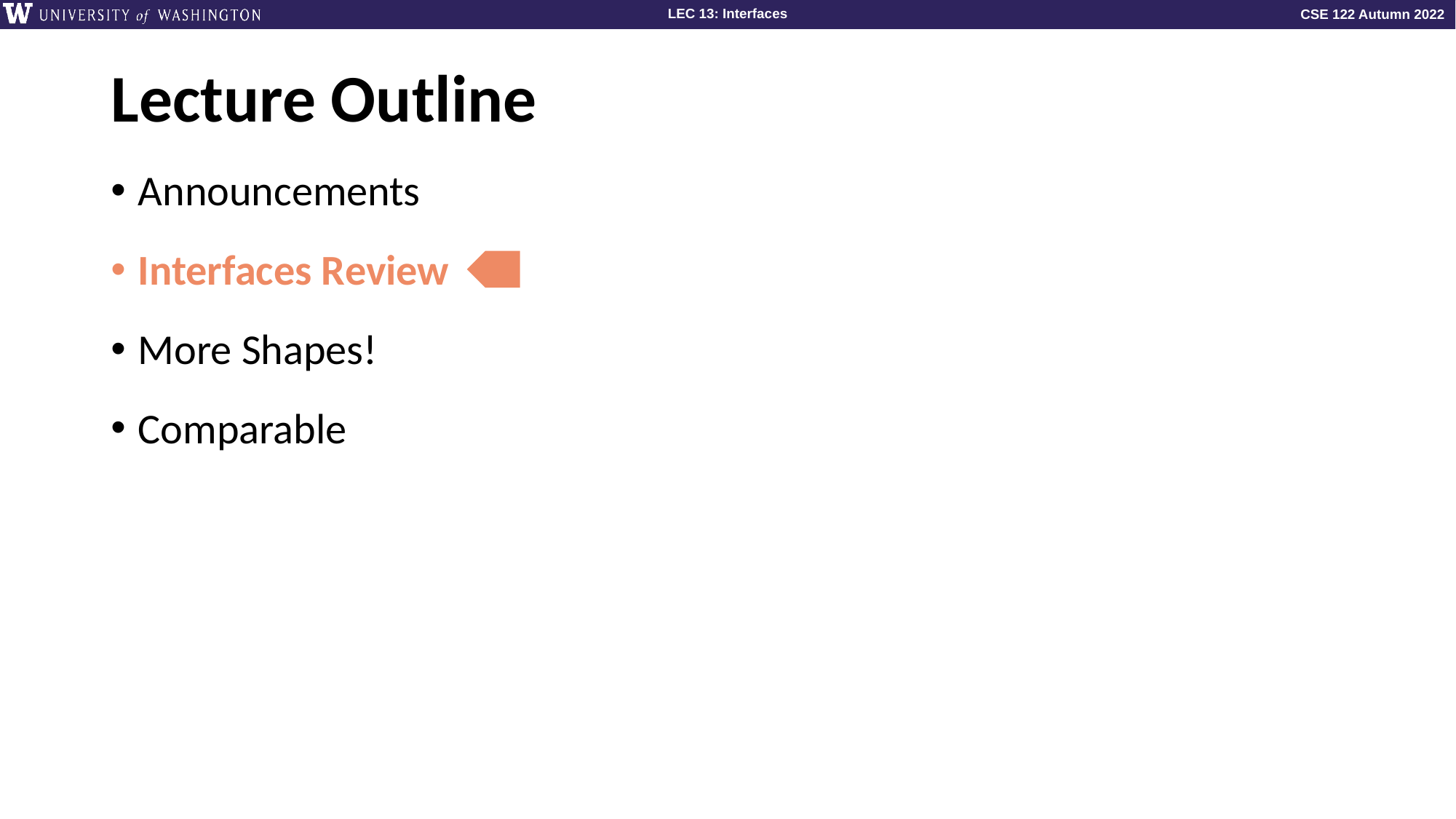

# Lecture Outline
Announcements
Interfaces Review
More Shapes!
Comparable